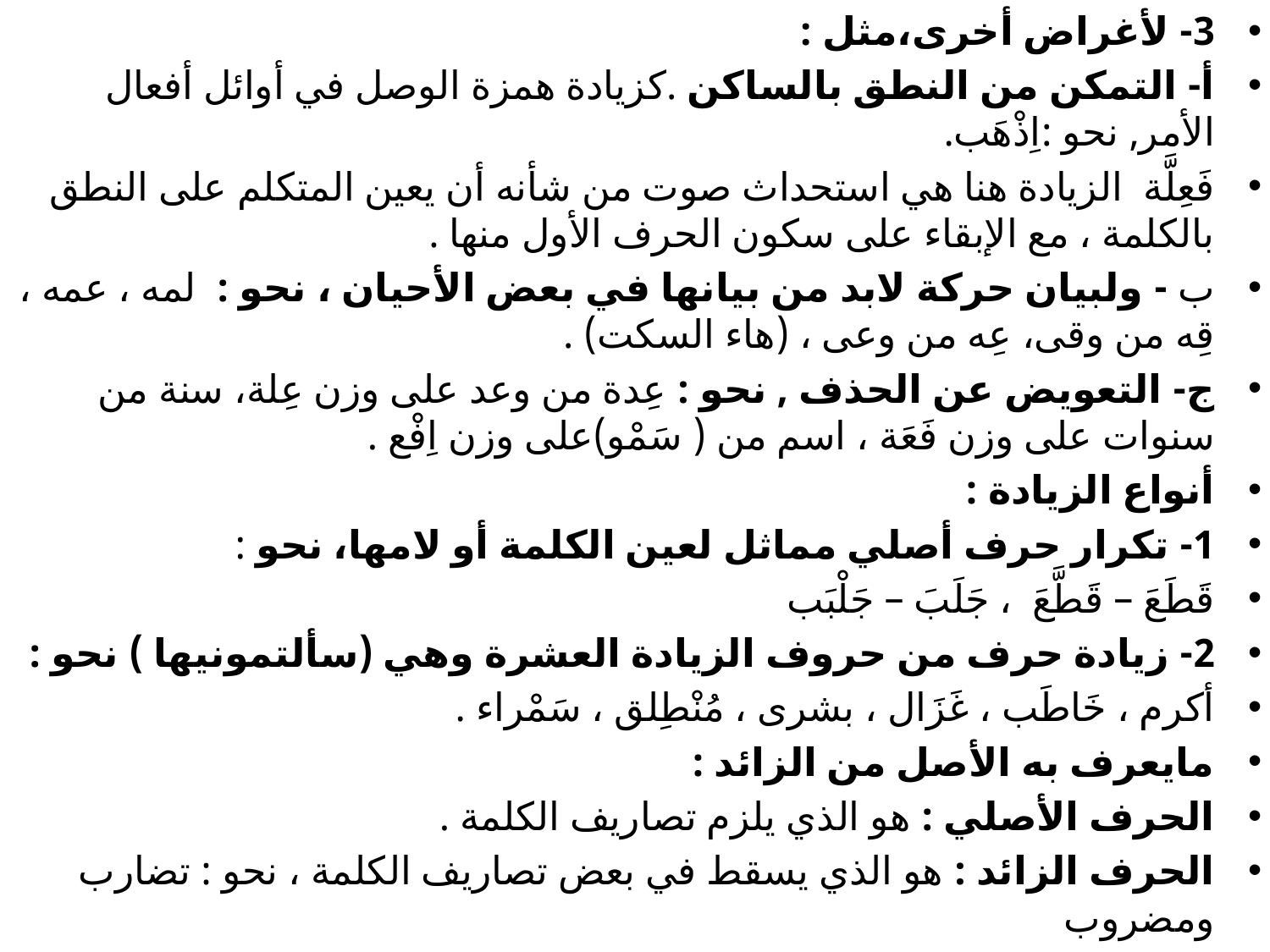

3- لأغراض أخرى،مثل :
أ- التمكن من النطق بالساكن .كزيادة همزة الوصل في أوائل أفعال الأمر, نحو :اِذْهَب.
فَعِلَّة  الزيادة هنا هي استحداث صوت من شأنه أن يعين المتكلم على النطق بالكلمة ، مع الإبقاء على سكون الحرف الأول منها .
ب - ولبيان حركة لابد من بيانها في بعض الأحيان ، نحو :  لمه ، عمه ، قِه من وقى، عِه من وعى ، (هاء السكت) .
ج- التعويض عن الحذف , نحو : عِدة من وعد على وزن عِلة، سنة من سنوات على وزن فَعَة ، اسم من ( سَمْو)على وزن اِفْع .
أنواع الزيادة :
1- تكرار حرف أصلي مماثل لعين الكلمة أو لامها، نحو :
قَطَعَ – قَطَّعَ  ، جَلَبَ – جَلْبَب
2- زيادة حرف من حروف الزيادة العشرة وهي (سألتمونيها ) نحو :
أكرم ، خَاطَب ، غَزَال ، بشرى ، مُنْطِلق ، سَمْراء .
مايعرف به الأصل من الزائد :
الحرف الأصلي : هو الذي يلزم تصاريف الكلمة .
الحرف الزائد : هو الذي يسقط في بعض تصاريف الكلمة ، نحو : تضارب ومضروب